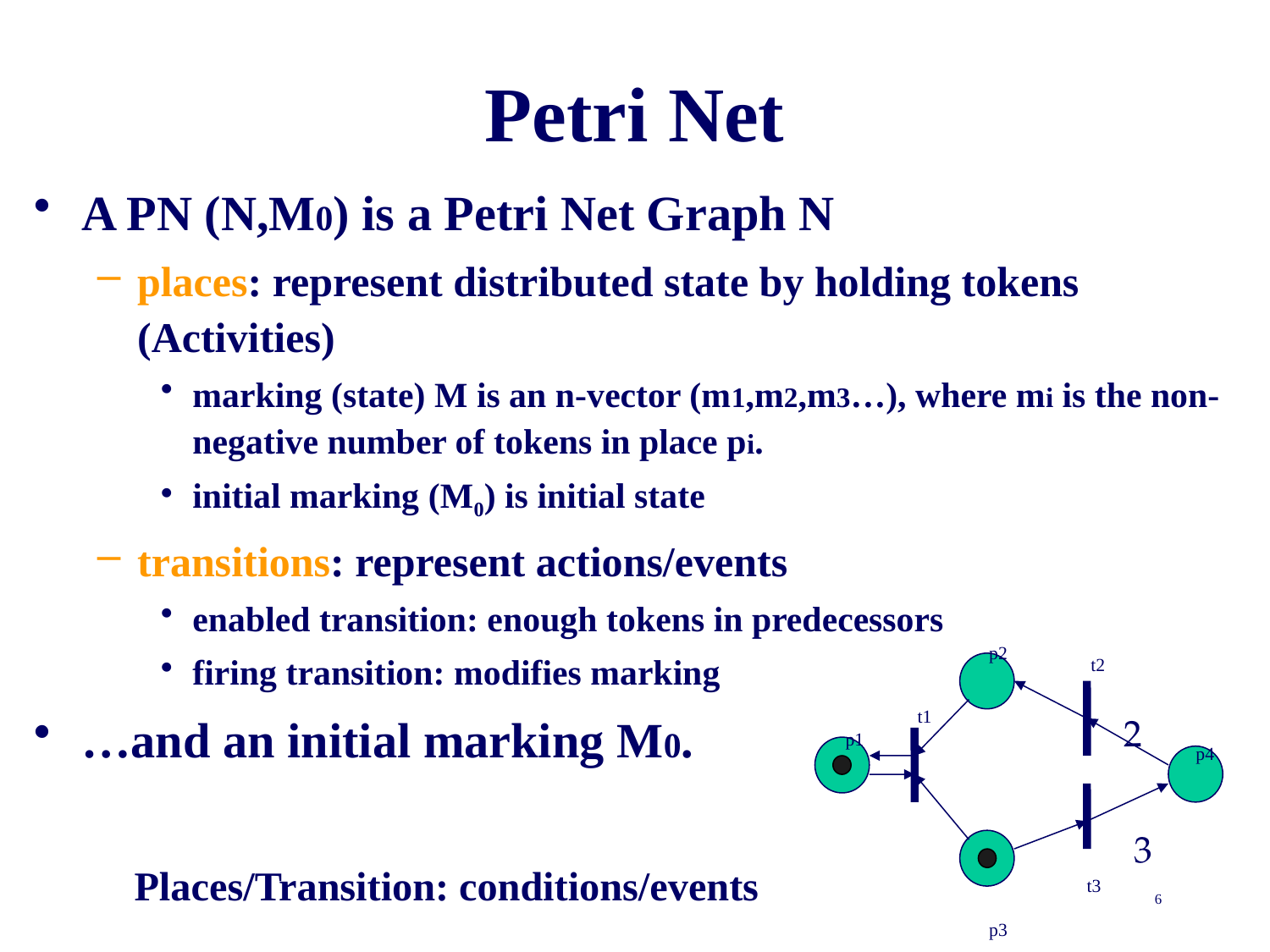

# Petri Net
A PN (N,M0) is a Petri Net Graph N
places: represent distributed state by holding tokens         (Activities)
marking (state) M is an n-vector (m1,m2,m3…), where mi is the non-negative number of tokens in place pi.
initial marking (M0) is initial state
transitions: represent actions/events
enabled transition: enough tokens in predecessors
firing transition: modifies marking
…and an initial marking M0.
p2
t2

2
t1

p1
p4

3

Places/Transition: conditions/events

t3

6
p3